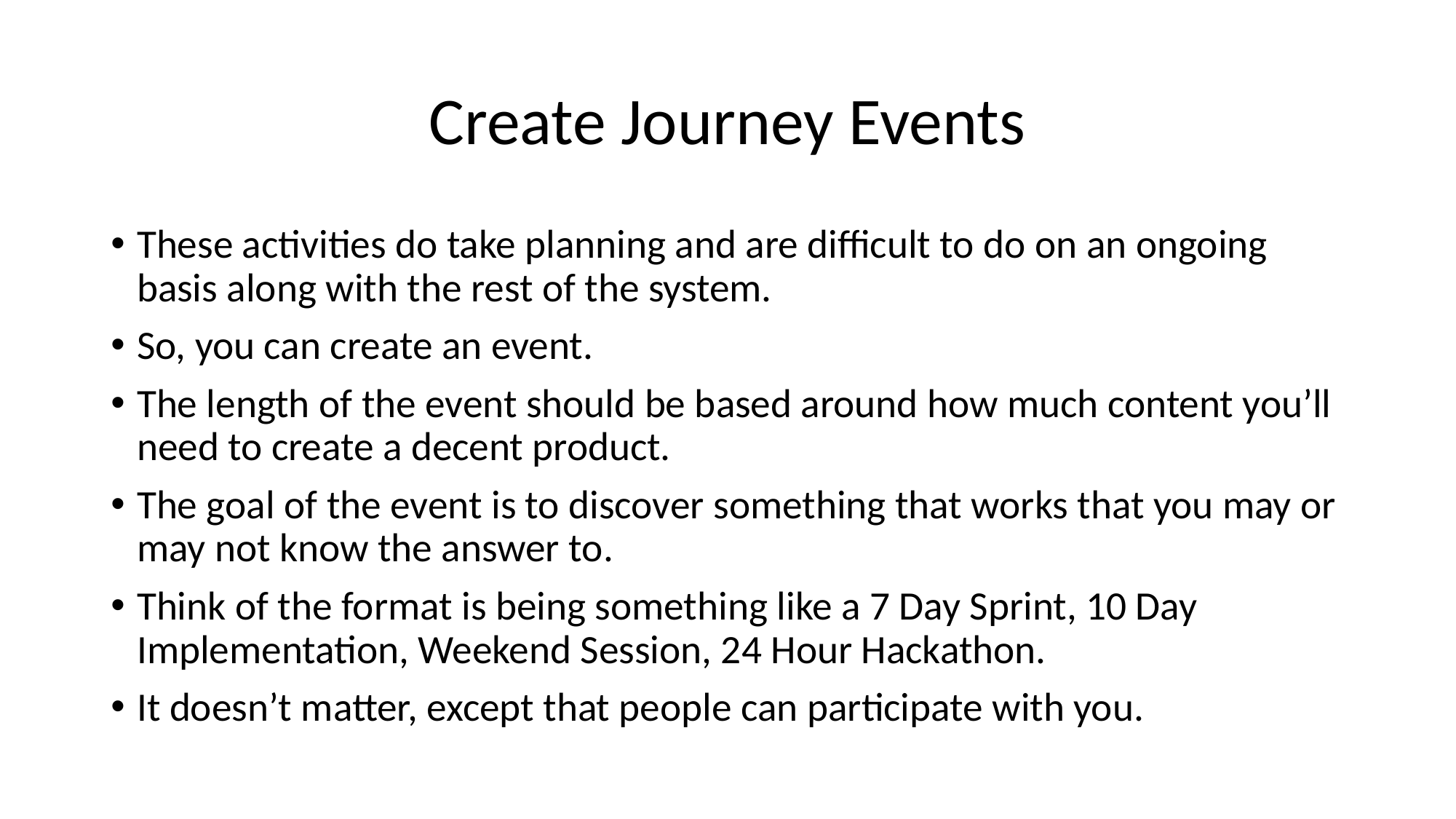

# Create Journey Events
These activities do take planning and are difficult to do on an ongoing basis along with the rest of the system.
So, you can create an event.
The length of the event should be based around how much content you’ll need to create a decent product.
The goal of the event is to discover something that works that you may or may not know the answer to.
Think of the format is being something like a 7 Day Sprint, 10 Day Implementation, Weekend Session, 24 Hour Hackathon.
It doesn’t matter, except that people can participate with you.